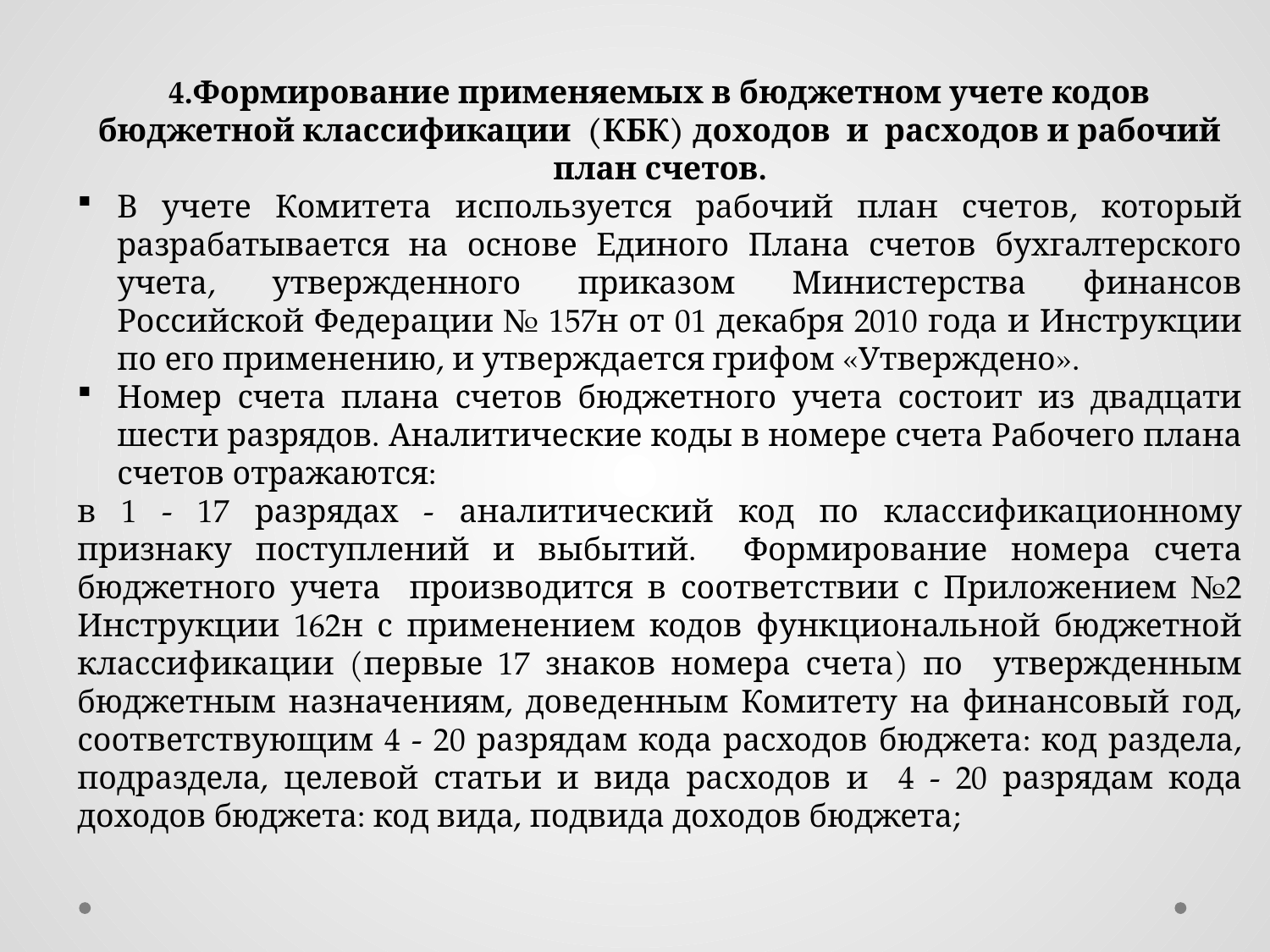

4.Формирование применяемых в бюджетном учете кодов бюджетной классификации  (КБК) доходов  и  расходов и рабочий план счетов.
В учете Комитета используется рабочий план счетов, который разрабатывается на основе Единого Плана счетов бухгалтерского учета, утвержденного приказом Министерства финансов Российской Федерации № 157н от 01 декабря 2010 года и Инструкции по его применению, и утверждается грифом «Утверждено».
Номер счета плана счетов бюджетного учета состоит из двадцати шести разрядов. Аналитические коды в номере счета Рабочего плана счетов отражаются:
в 1 - 17 разрядах - аналитический код по классификационному признаку поступлений и выбытий.  Формирование номера счета бюджетного учета  производится в соответствии с Приложением №2 Инструкции 162н с применением кодов функциональной бюджетной классификации (первые 17 знаков номера счета) по  утвержденным бюджетным назначениям, доведенным Комитету на финансовый год, соответствующим 4 - 20 разрядам кода расходов бюджета: код раздела, подраздела, целевой статьи и вида расходов и  4 - 20 разрядам кода доходов бюджета: код вида, подвида доходов бюджета;